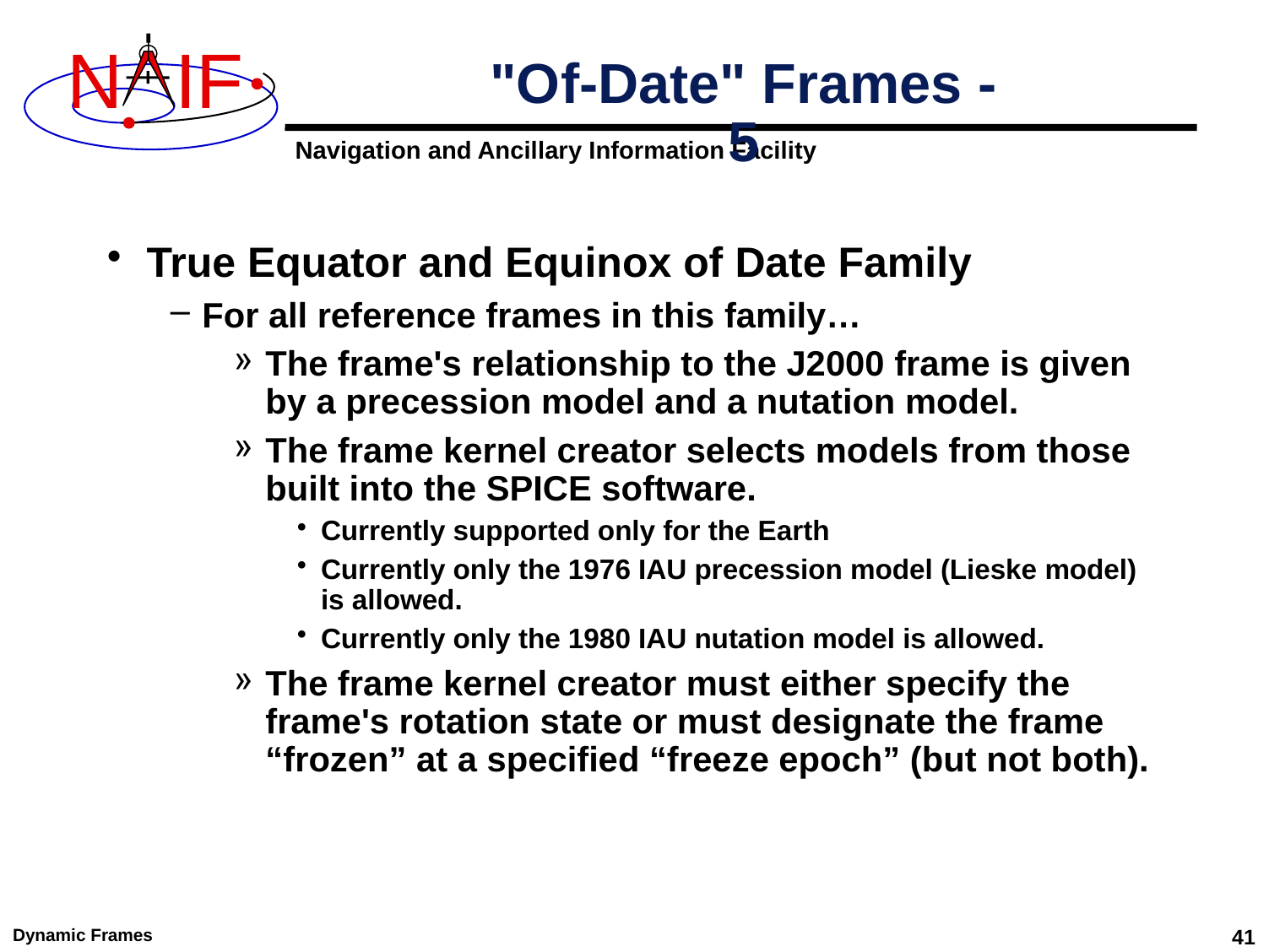

# "Of-Date" Frames - 5
True Equator and Equinox of Date Family
For all reference frames in this family…
The frame's relationship to the J2000 frame is given by a precession model and a nutation model.
The frame kernel creator selects models from those built into the SPICE software.
Currently supported only for the Earth
Currently only the 1976 IAU precession model (Lieske model) is allowed.
Currently only the 1980 IAU nutation model is allowed.
The frame kernel creator must either specify the frame's rotation state or must designate the frame “frozen” at a specified “freeze epoch” (but not both).
Dynamic Frames
41